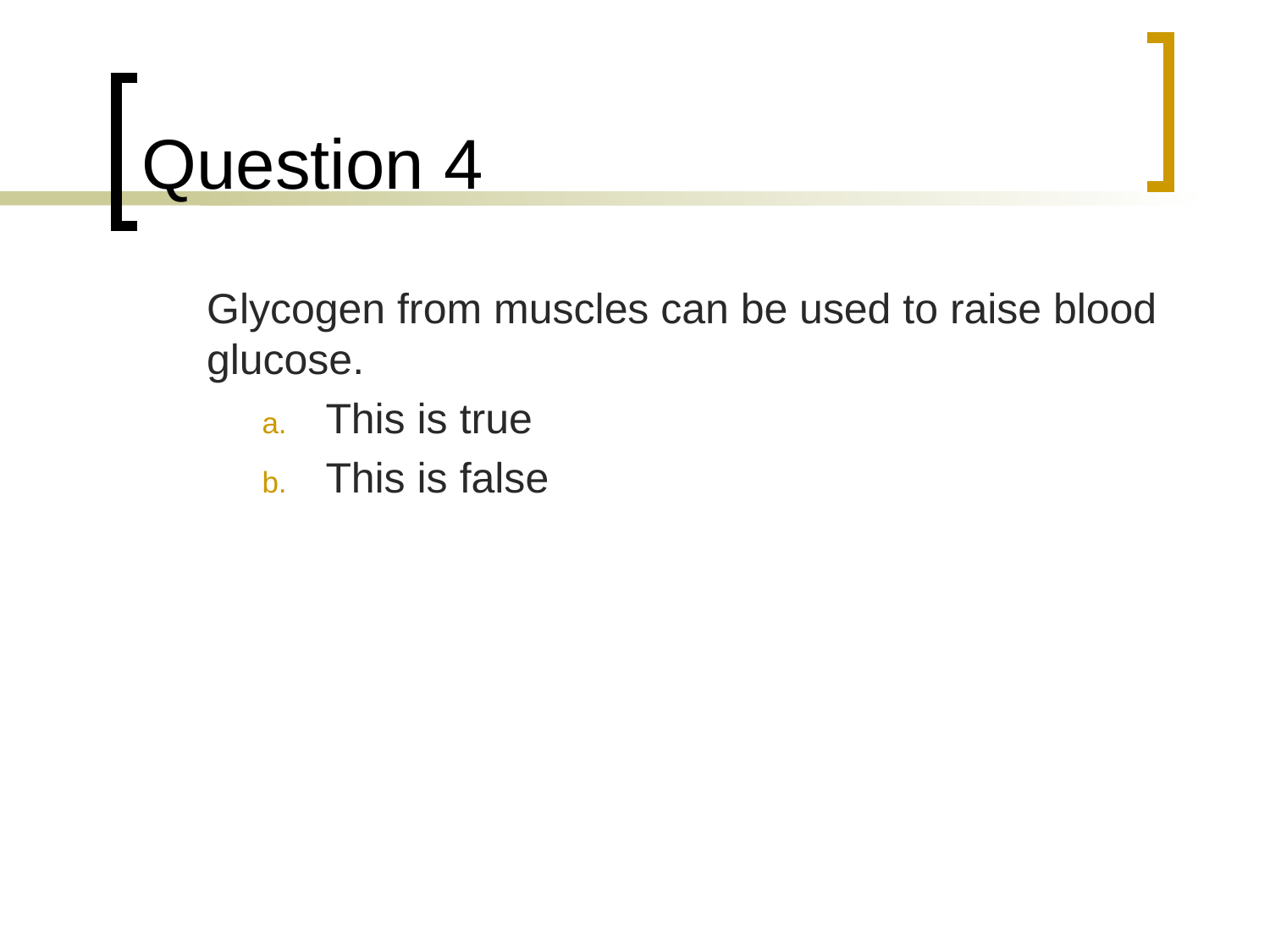

# Question 4
	Glycogen from muscles can be used to raise blood glucose.
This is true
This is false